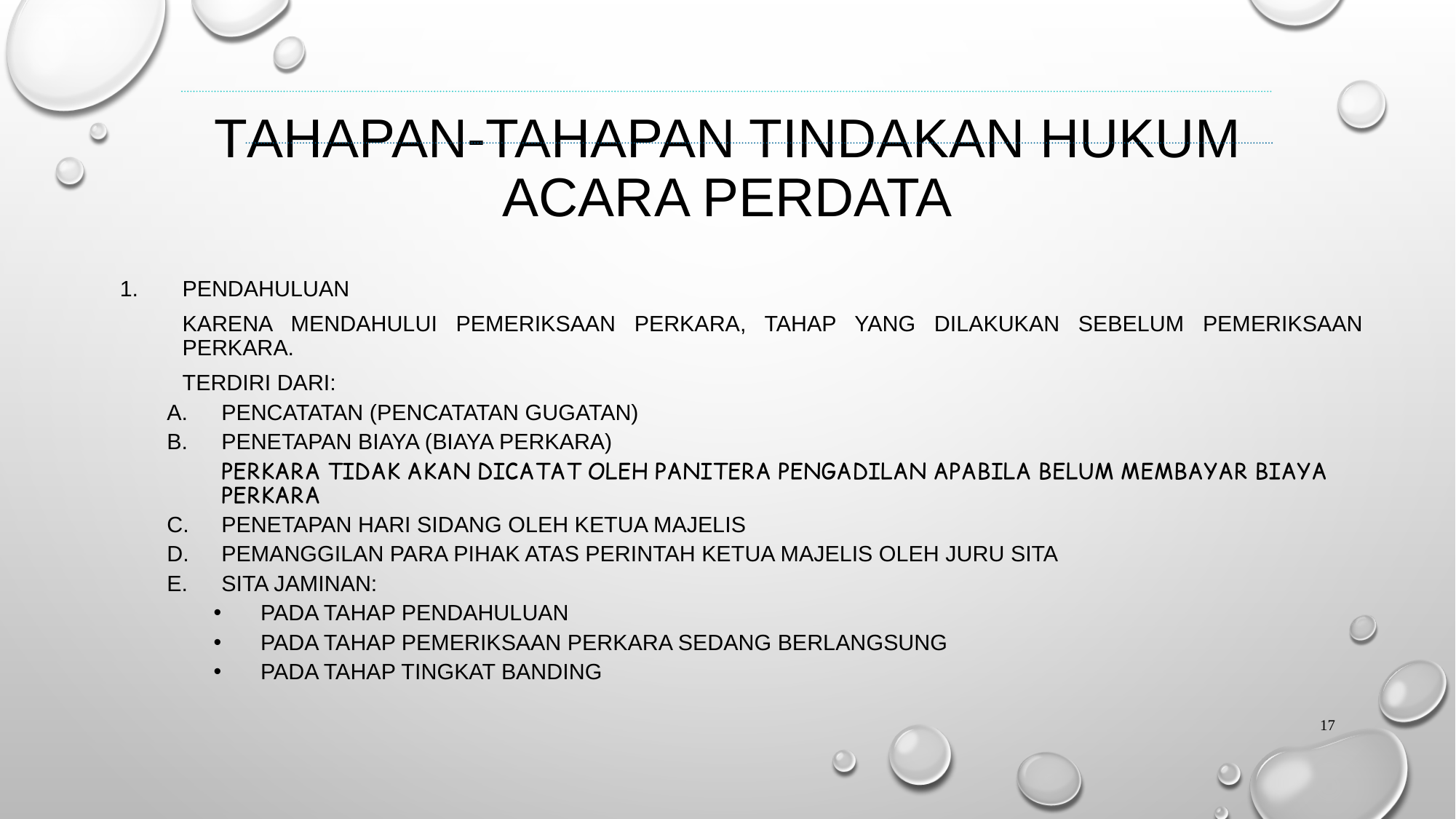

# Tahapan-tahapan tindakan Hukum Acara Perdata

Pendahuluan
	Karena mendahului pemeriksaan perkara, tahap yang dilakukan sebelum pemeriksaan perkara.
	terdiri dari:
a. 	Pencatatan (pencatatan gugatan)
b. 	Penetapan biaya (biaya perkara)
	Perkara tidak akan dicatat oleh panitera pengadilan apabila belum membayar biaya perkara
c. 	Penetapan hari sidang oleh ketua majelis
d. 	Pemanggilan para pihak atas perintah ketua majelis oleh juru sita
e.	Sita jaminan:
Pada tahap pendahuluan
Pada tahap pemeriksaan perkara sedang berlangsung
Pada tahap tingkat banding
17